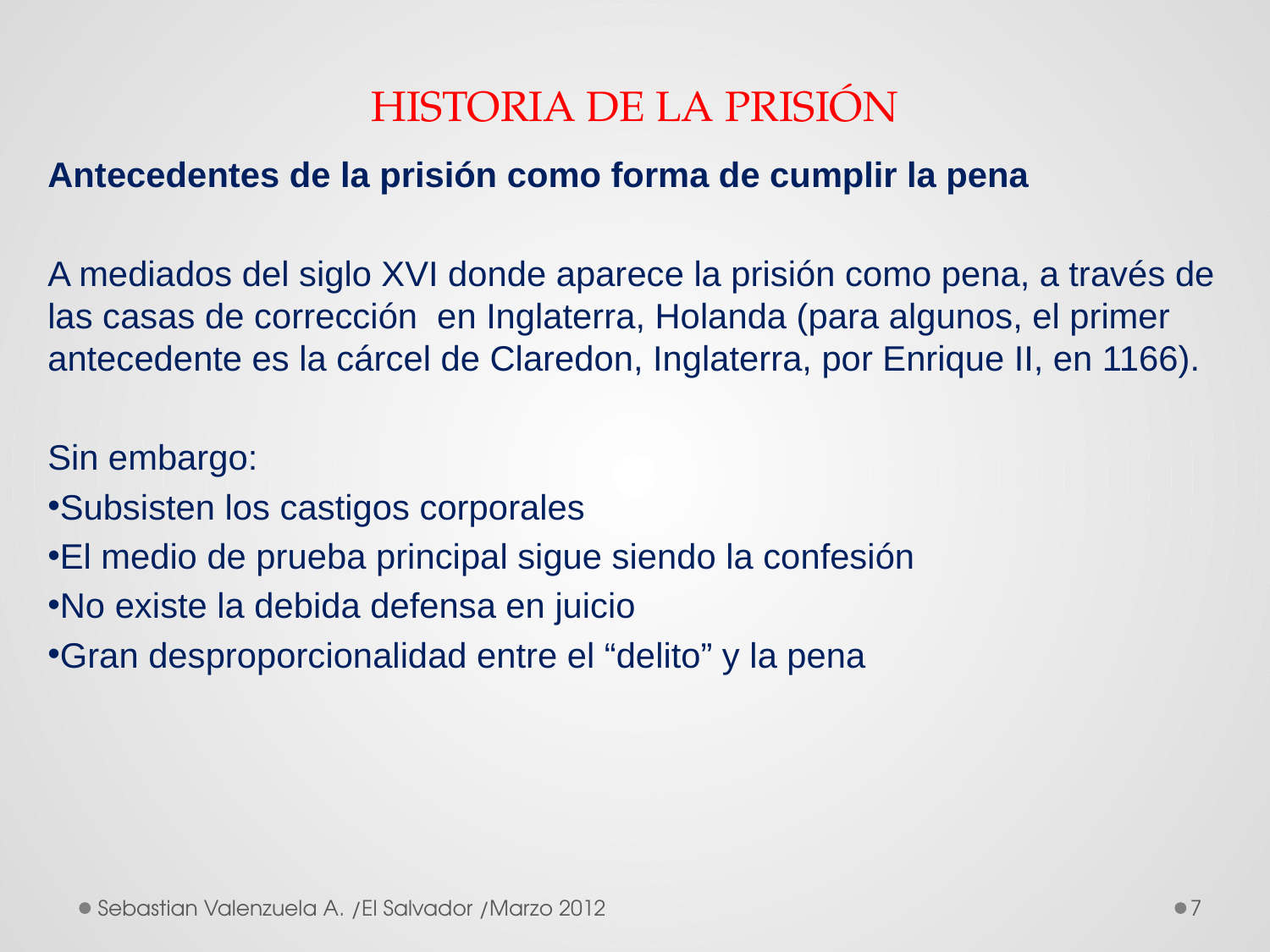

# HISTORIA DE LA PRISIÓN
Antecedentes de la prisión como forma de cumplir la pena

A mediados del siglo XVI donde aparece la prisión como pena, a través de las casas de corrección  en Inglaterra, Holanda (para algunos, el primer antecedente es la cárcel de Claredon, Inglaterra, por Enrique II, en 1166).

Sin embargo:
Subsisten los castigos corporales
El medio de prueba principal sigue siendo la confesión
No existe la debida defensa en juicio
Gran desproporcionalidad entre el “delito” y la pena

Sebastian Valenzuela A. /El Salvador /Marzo 2012
7